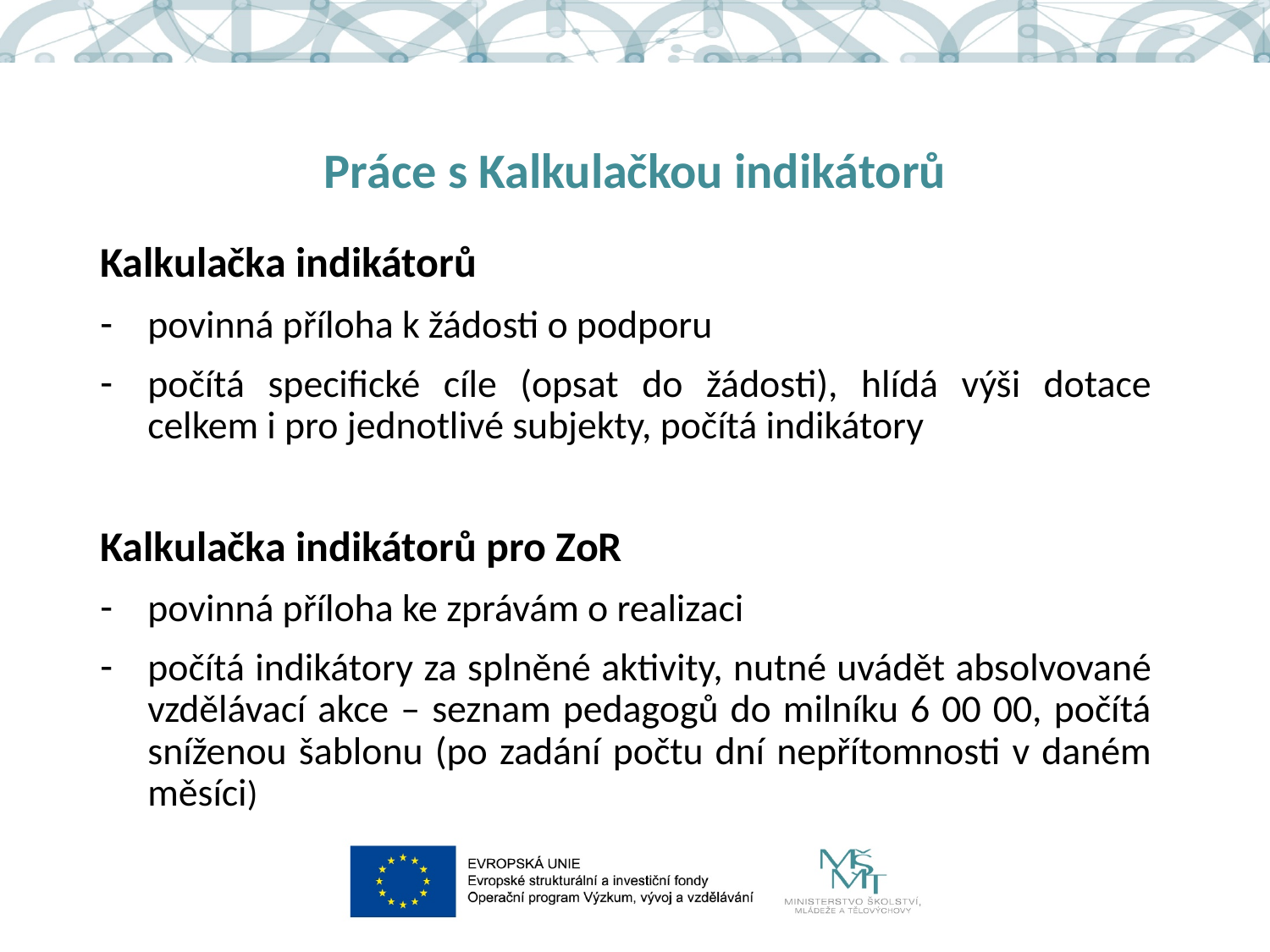

# Práce s Kalkulačkou indikátorů
Kalkulačka indikátorů
povinná příloha k žádosti o podporu
počítá specifické cíle (opsat do žádosti), hlídá výši dotace celkem i pro jednotlivé subjekty, počítá indikátory

Kalkulačka indikátorů pro ZoR
povinná příloha ke zprávám o realizaci
počítá indikátory za splněné aktivity, nutné uvádět absolvované vzdělávací akce – seznam pedagogů do milníku 6 00 00, počítá sníženou šablonu (po zadání počtu dní nepřítomnosti v daném měsíci)